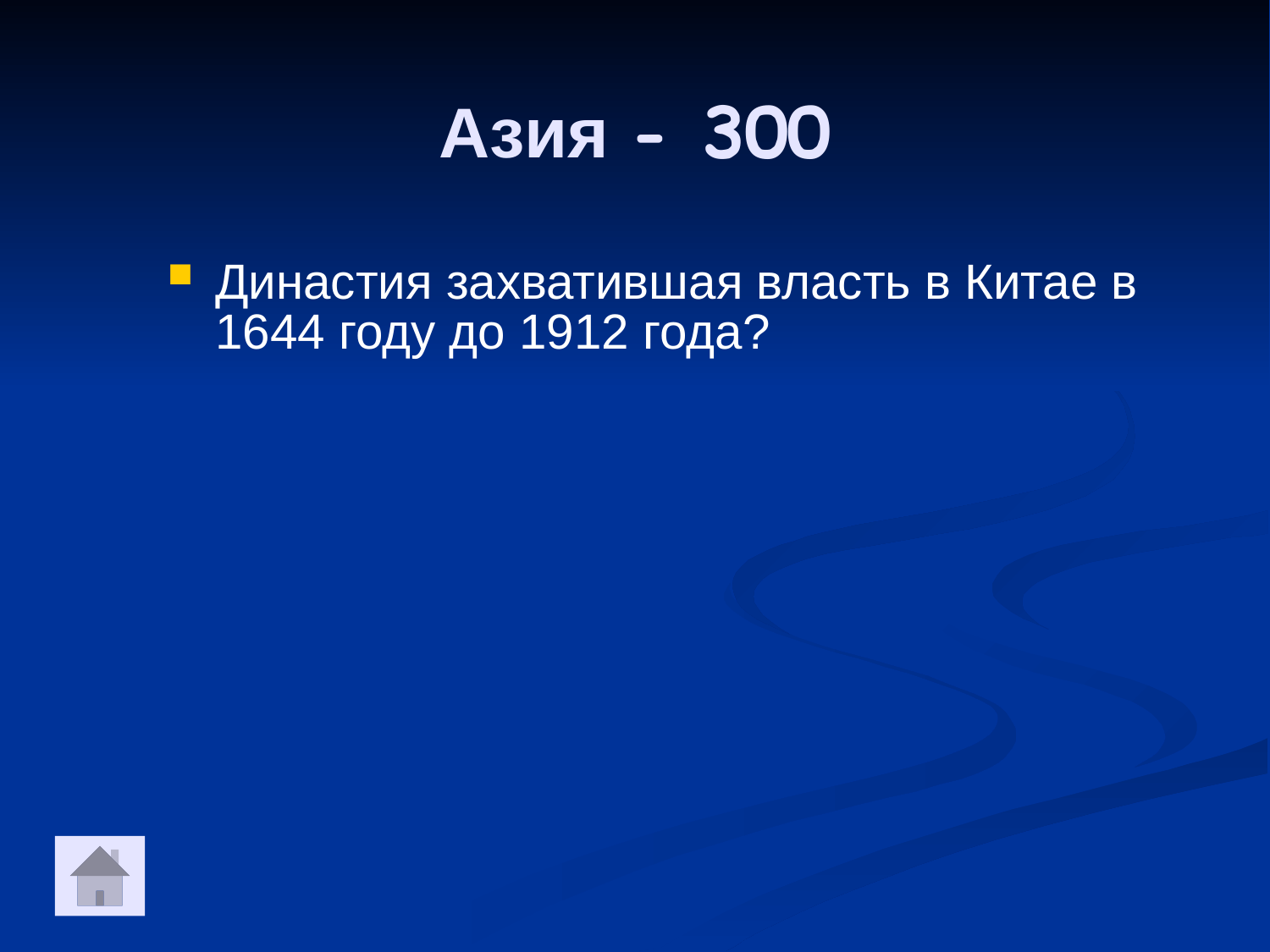

Азия - 300
Династия захватившая власть в Китае в 1644 году до 1912 года?